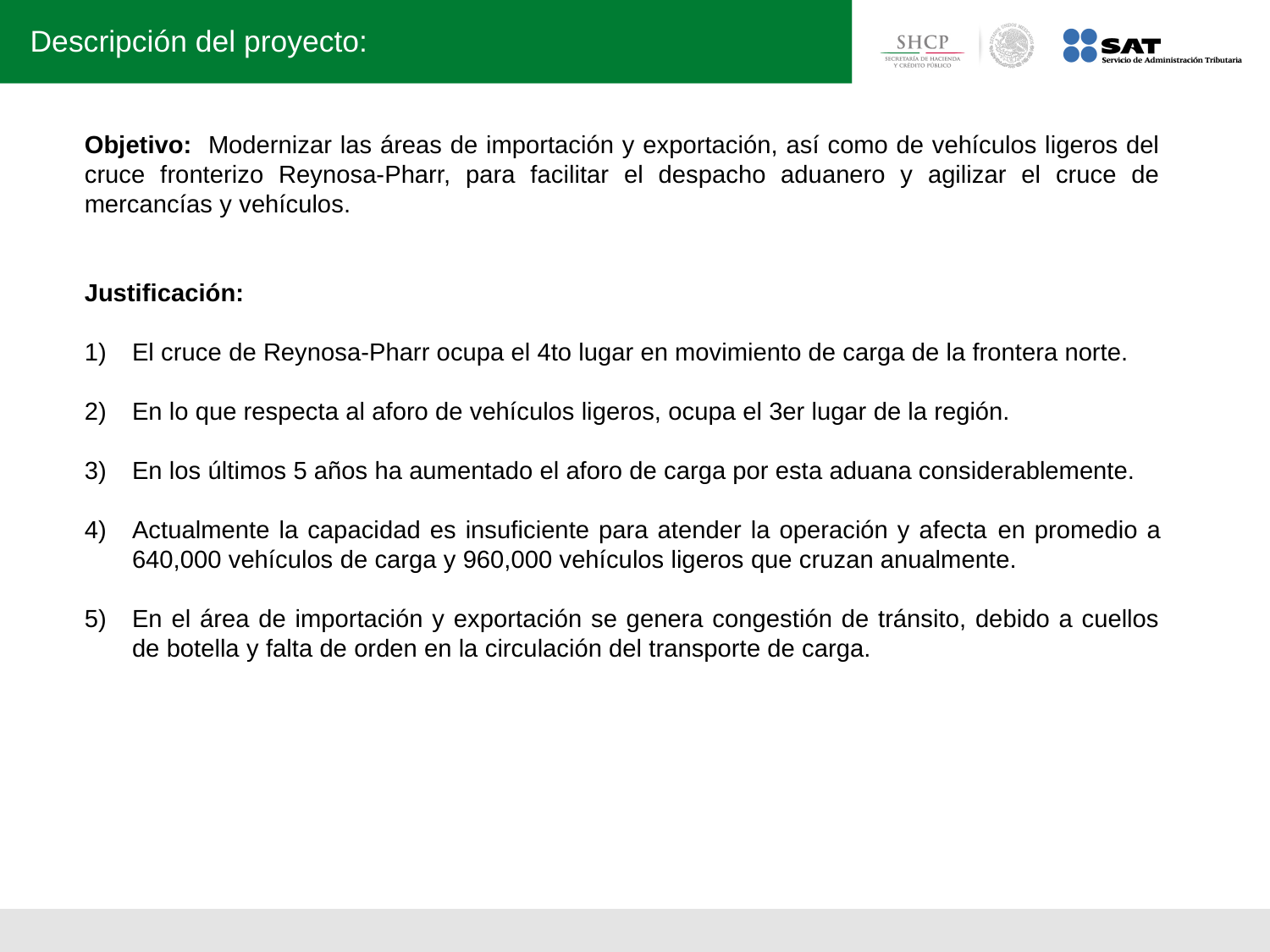

Descripción del proyecto:

Objetivo:  Modernizar las áreas de importación y exportación, así como de vehículos ligeros del cruce fronterizo Reynosa-Pharr, para facilitar el despacho aduanero y agilizar el cruce de mercancías y vehículos.

Justificación:

El cruce de Reynosa-Pharr ocupa el 4to lugar en movimiento de carga de la frontera norte.

En lo que respecta al aforo de vehículos ligeros, ocupa el 3er lugar de la región.

En los últimos 5 años ha aumentado el aforo de carga por esta aduana considerablemente.

Actualmente la capacidad es insuficiente para atender la operación y afecta en promedio a 640,000 vehículos de carga y 960,000 vehículos ligeros que cruzan anualmente.

En el área de importación y exportación se genera congestión de tránsito, debido a cuellos de botella y falta de orden en la circulación del transporte de carga.